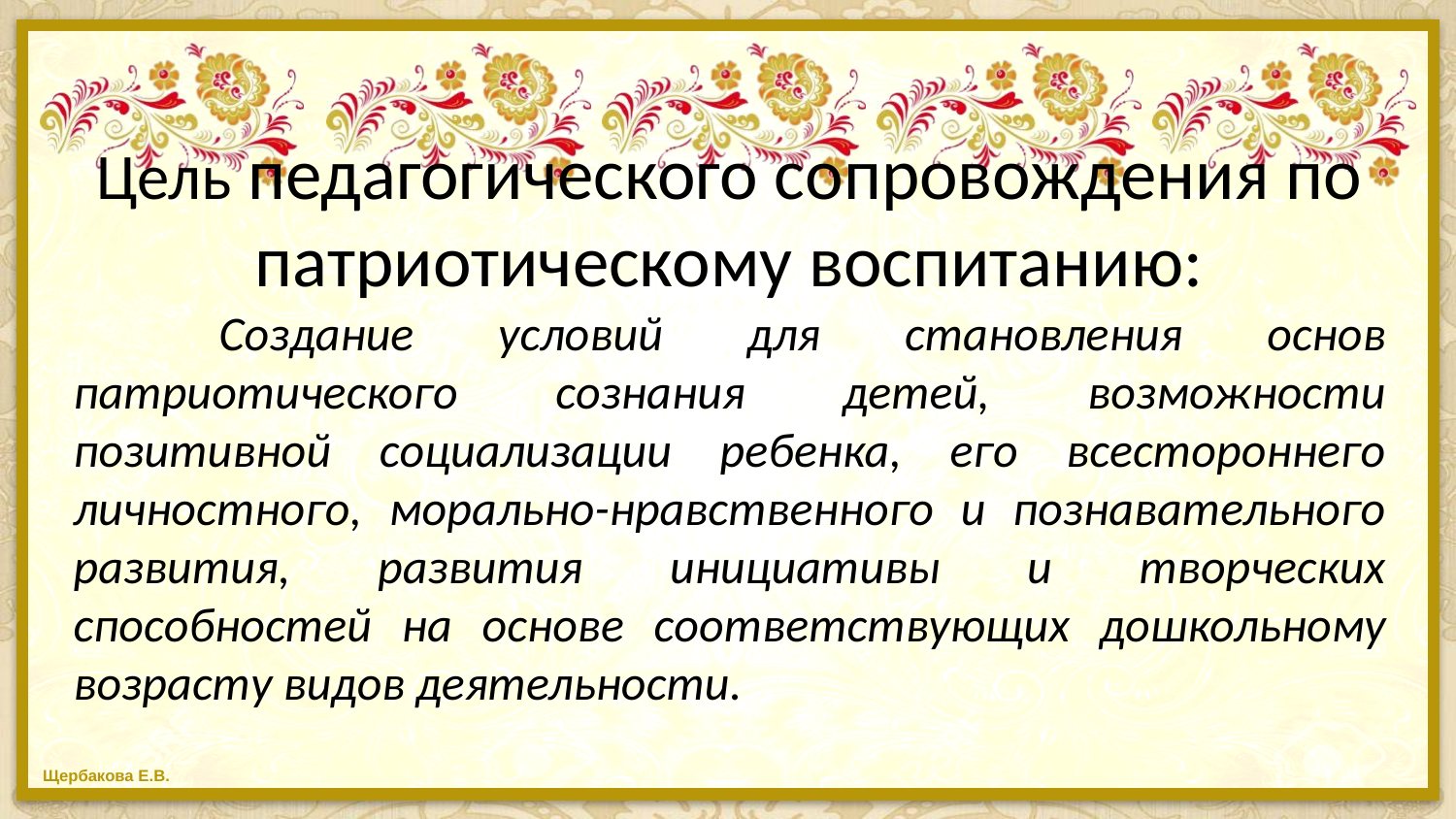

# Цель педагогического сопровождения по патриотическому воспитанию:
	Создание условий для становления основ патриотического сознания детей, возможности позитивной социализации ребенка, его всестороннего личностного, морально-нравственного и познавательного развития, развития инициативы и творческих способностей на основе соответствующих дошкольному возрасту видов деятельности.